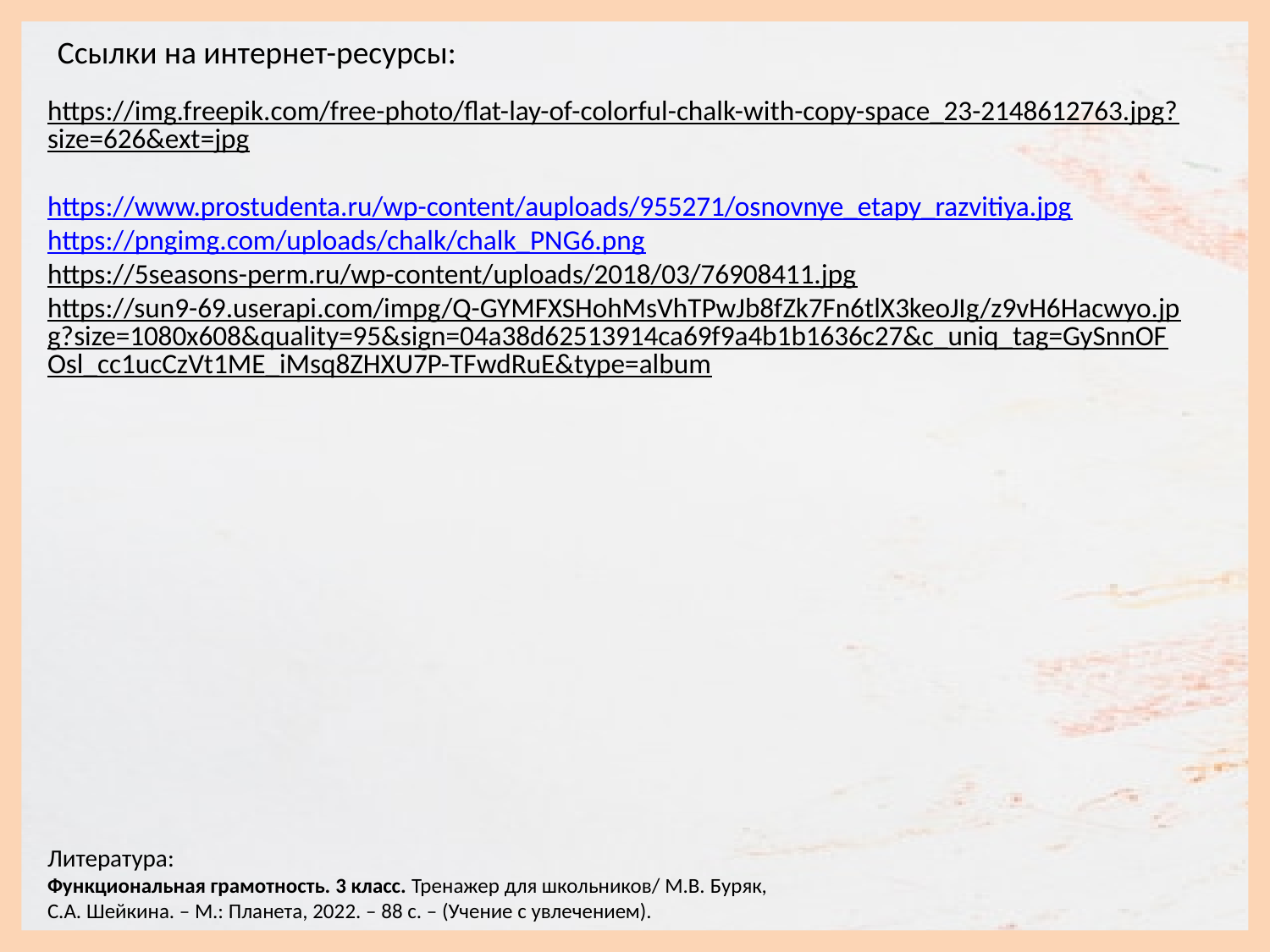

Ссылки на интернет-ресурсы:
https://img.freepik.com/free-photo/flat-lay-of-colorful-chalk-with-copy-space_23-2148612763.jpg?size=626&ext=jpg
https://www.prostudenta.ru/wp-content/auploads/955271/osnovnye_etapy_razvitiya.jpg https://pngimg.com/uploads/chalk/chalk_PNG6.png
https://5seasons-perm.ru/wp-content/uploads/2018/03/76908411.jpg
https://sun9-69.userapi.com/impg/Q-GYMFXSHohMsVhTPwJb8fZk7Fn6tlX3keoJIg/z9vH6Hacwyo.jpg?size=1080x608&quality=95&sign=04a38d62513914ca69f9a4b1b1636c27&c_uniq_tag=GySnnOFOsl_cc1ucCzVt1ME_iMsq8ZHXU7P-TFwdRuE&type=album
Литература:
Функциональная грамотность. 3 класс. Тренажер для школьников/ М.В. Буряк, С.А. Шейкина. – М.: Планета, 2022. – 88 с. – (Учение с увлечением).